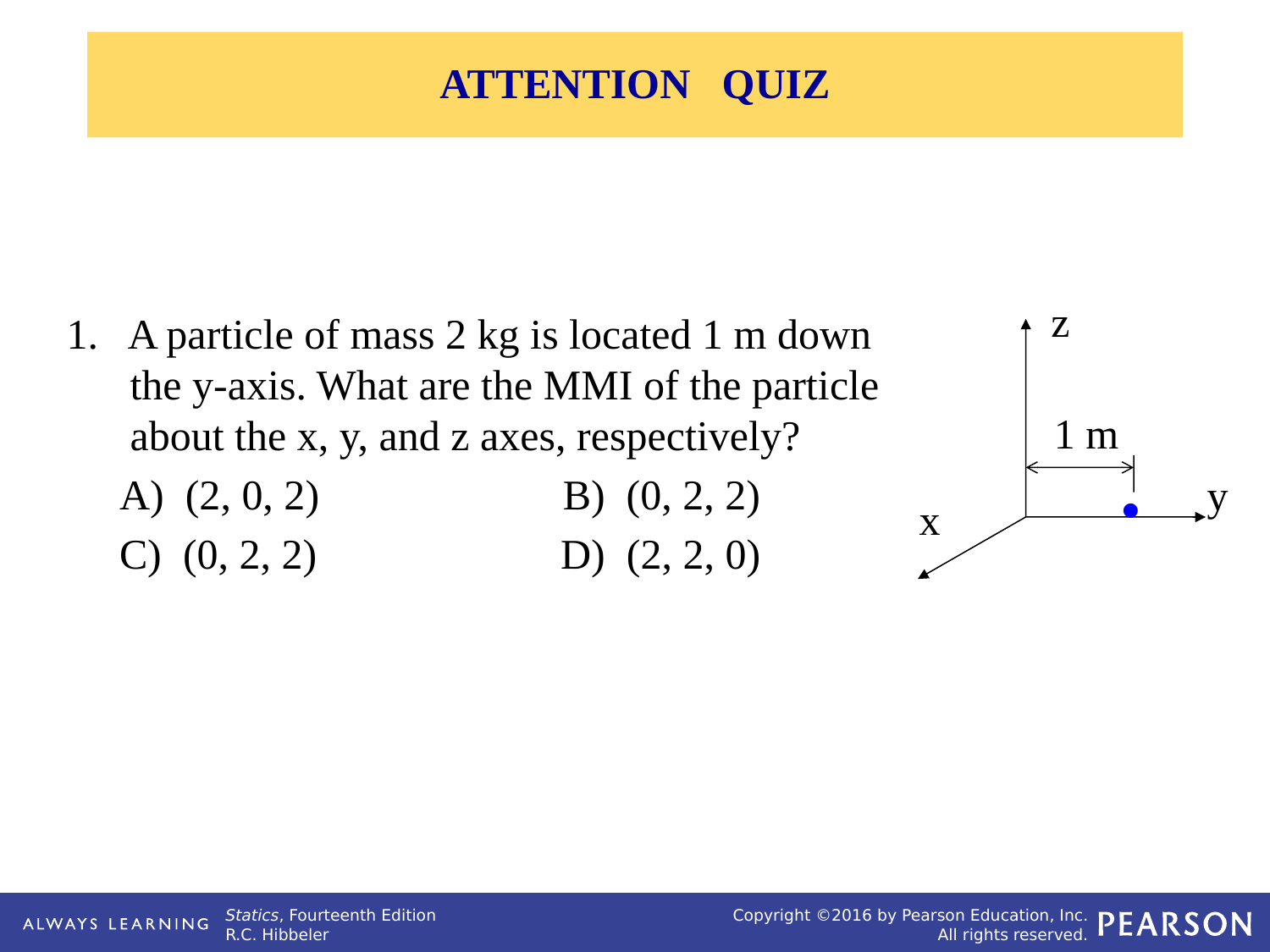

ATTENTION   QUIZ
z

1 m

y

•
x

1.   A particle of mass 2 kg is located 1 m down the y-axis. What are the MMI of the particle about the x, y, and z axes, respectively?
     A)  (2, 0, 2)                       B)  (0, 2, 2)
     C)  (0, 2, 2)                       D)  (2, 2, 0)